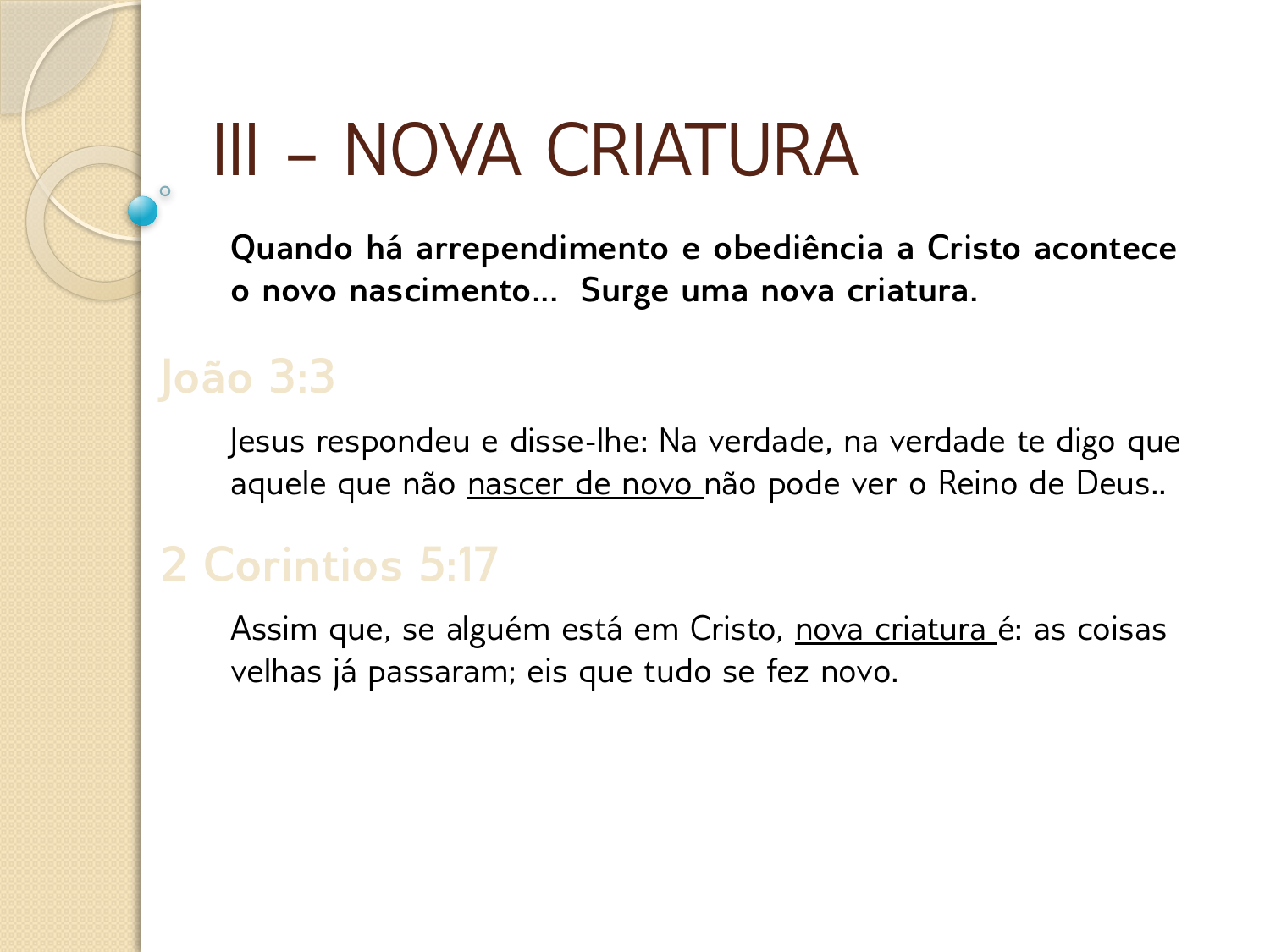

III – NOVA CRIATURA
Quando há arrependimento e obediência a Cristo acontece o novo nascimento...  Surge uma nova criatura.
João 3:3
Jesus respondeu e disse-lhe: Na verdade, na verdade te digo que aquele que não nascer de novo não pode ver o Reino de Deus..
2 Corintios 5:17
Assim que, se alguém está em Cristo, nova criatura é: as coisas velhas já passaram; eis que tudo se fez novo.